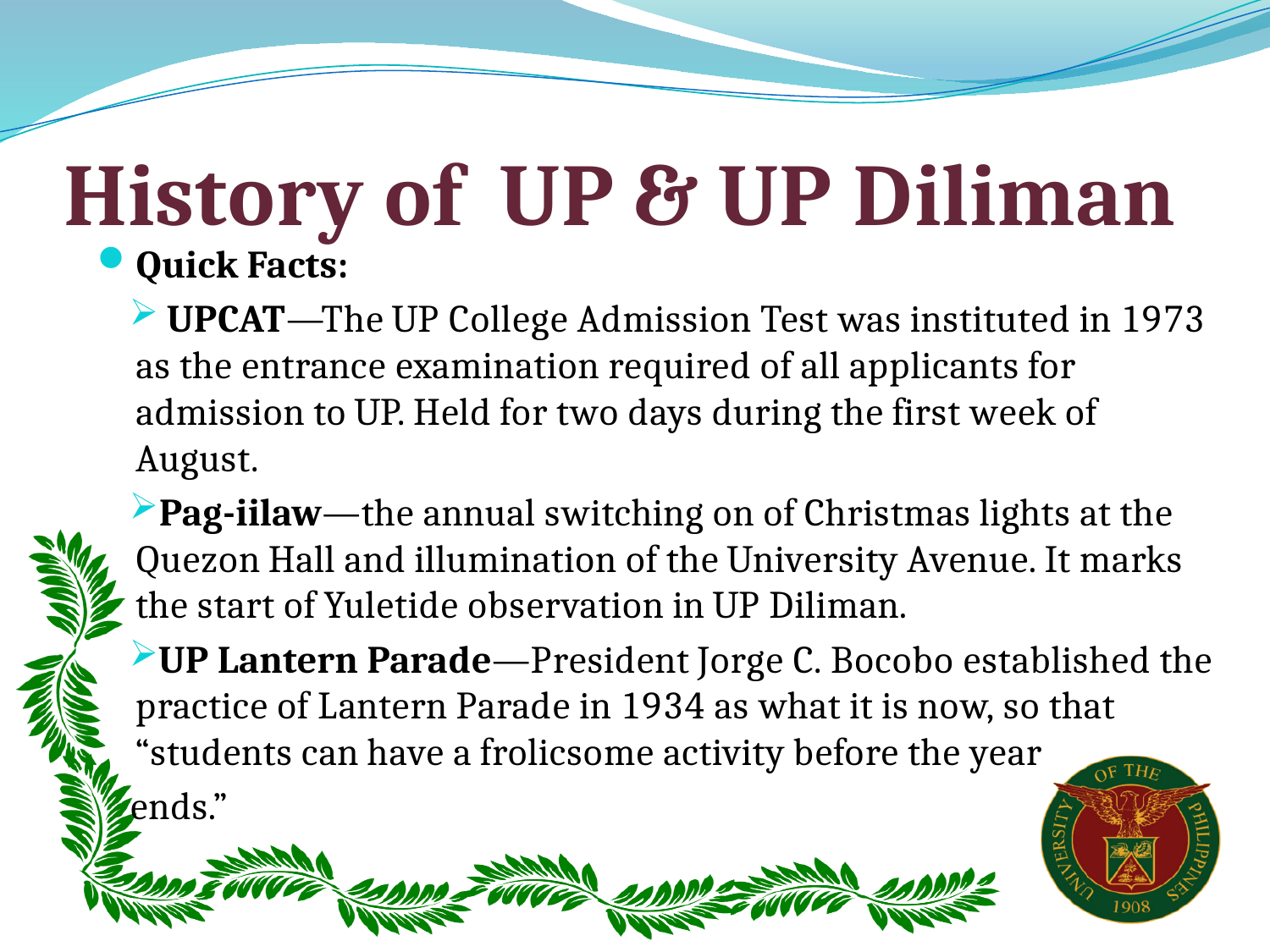

# History of  UP & UP Diliman
Quick Facts:
 UPCAT—The UP College Admission Test was instituted in 1973 as the entrance examination required of all applicants for admission to UP. Held for two days during the first week of August.
Pag-iilaw—the annual switching on of Christmas lights at the Quezon Hall and illumination of the University Avenue. It marks the start of Yuletide observation in UP Diliman.
UP Lantern Parade—President Jorge C. Bocobo established the practice of Lantern Parade in 1934 as what it is now, so that “students can have a frolicsome activity before the year
ends.”